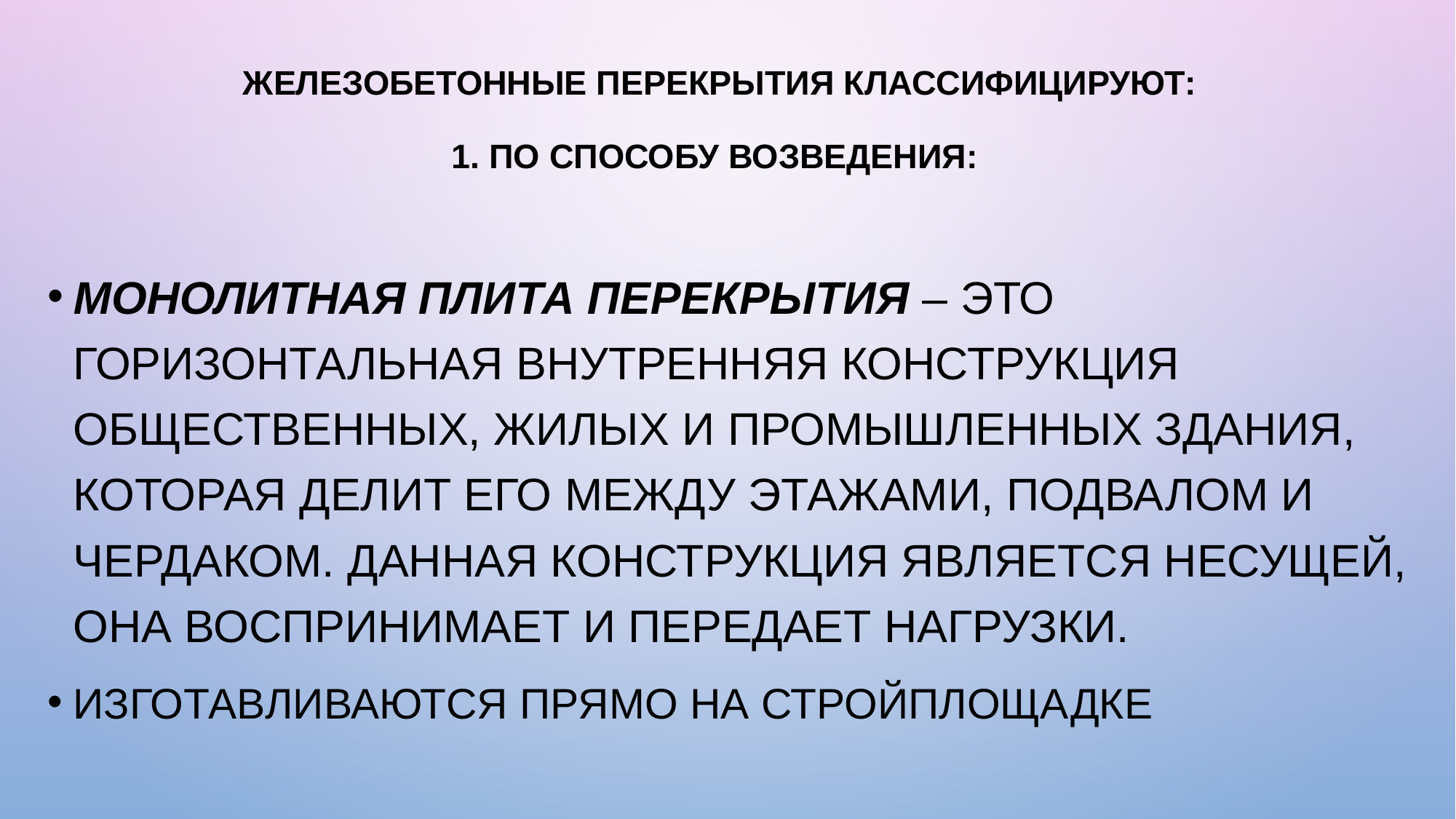

# Железобетонные перекрытия классифицируют: 1. По способу возведения:
Монолитная плита перекрытия – это горизонтальная внутренняя конструкция общественных, жилых и промышленных здания, которая делит его между этажами, подвалом и чердаком. Данная конструкция является несущей, она воспринимает и передает нагрузки.
изготавливаются прямо на стройплощадке